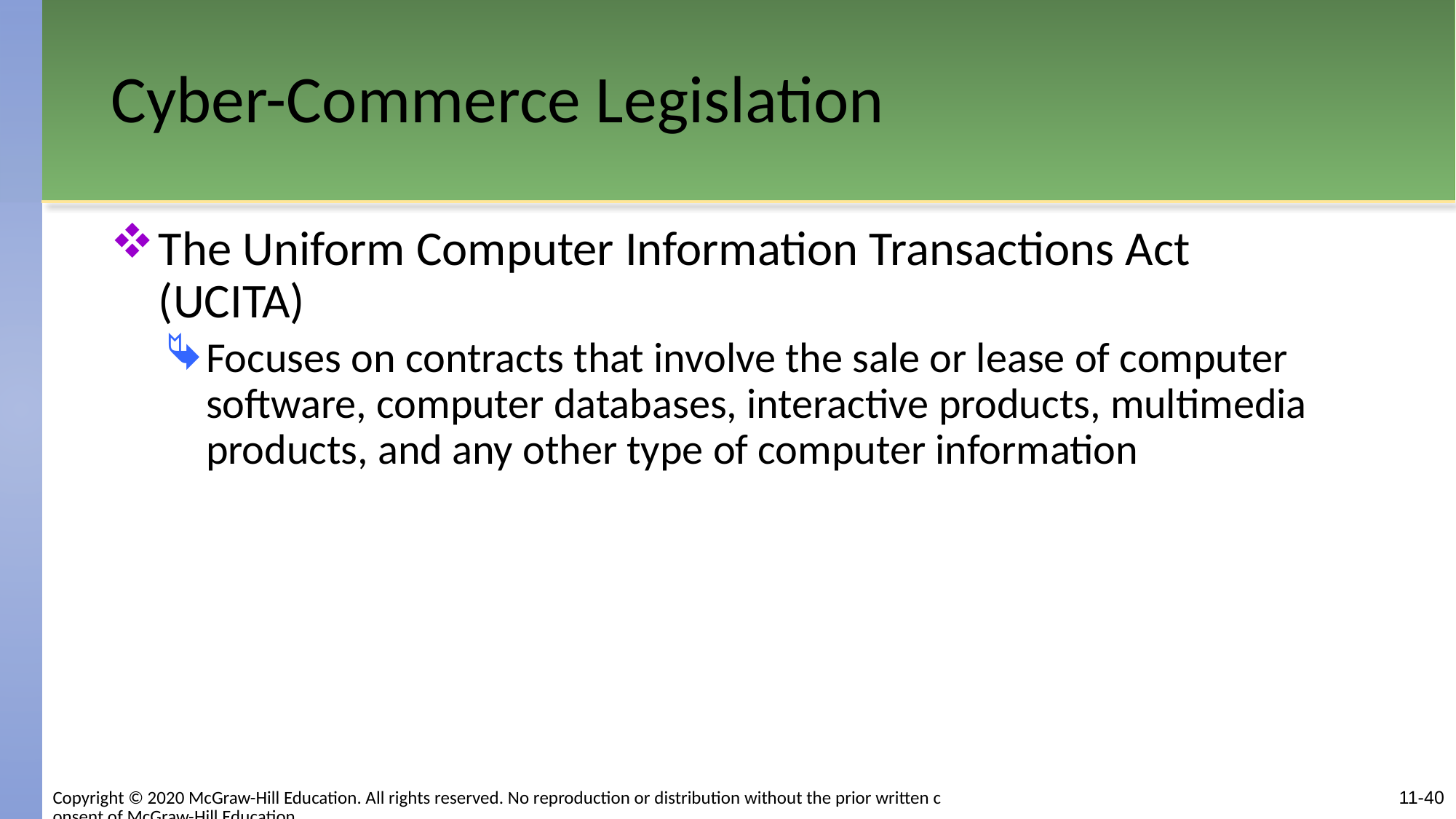

# Cyber-Commerce Legislation
The Uniform Computer Information Transactions Act (UCITA)
Focuses on contracts that involve the sale or lease of computer software, computer databases, interactive products, multimedia products, and any other type of computer information
Copyright © 2020 McGraw-Hill Education. All rights reserved. No reproduction or distribution without the prior written consent of McGraw-Hill Education.
11-40